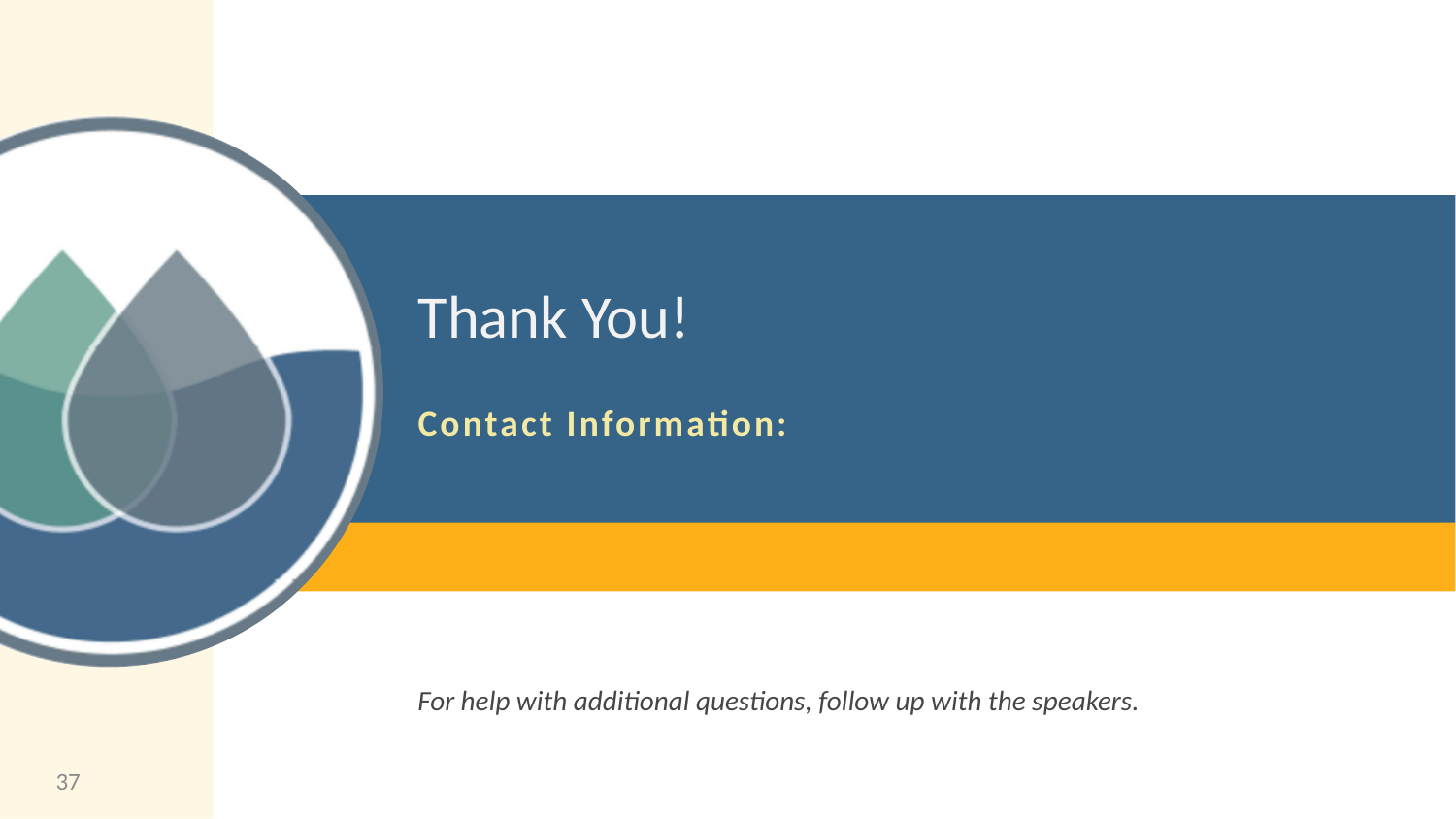

# Thank You!
Contact Information:
For help with additional questions, follow up with the speakers.
37